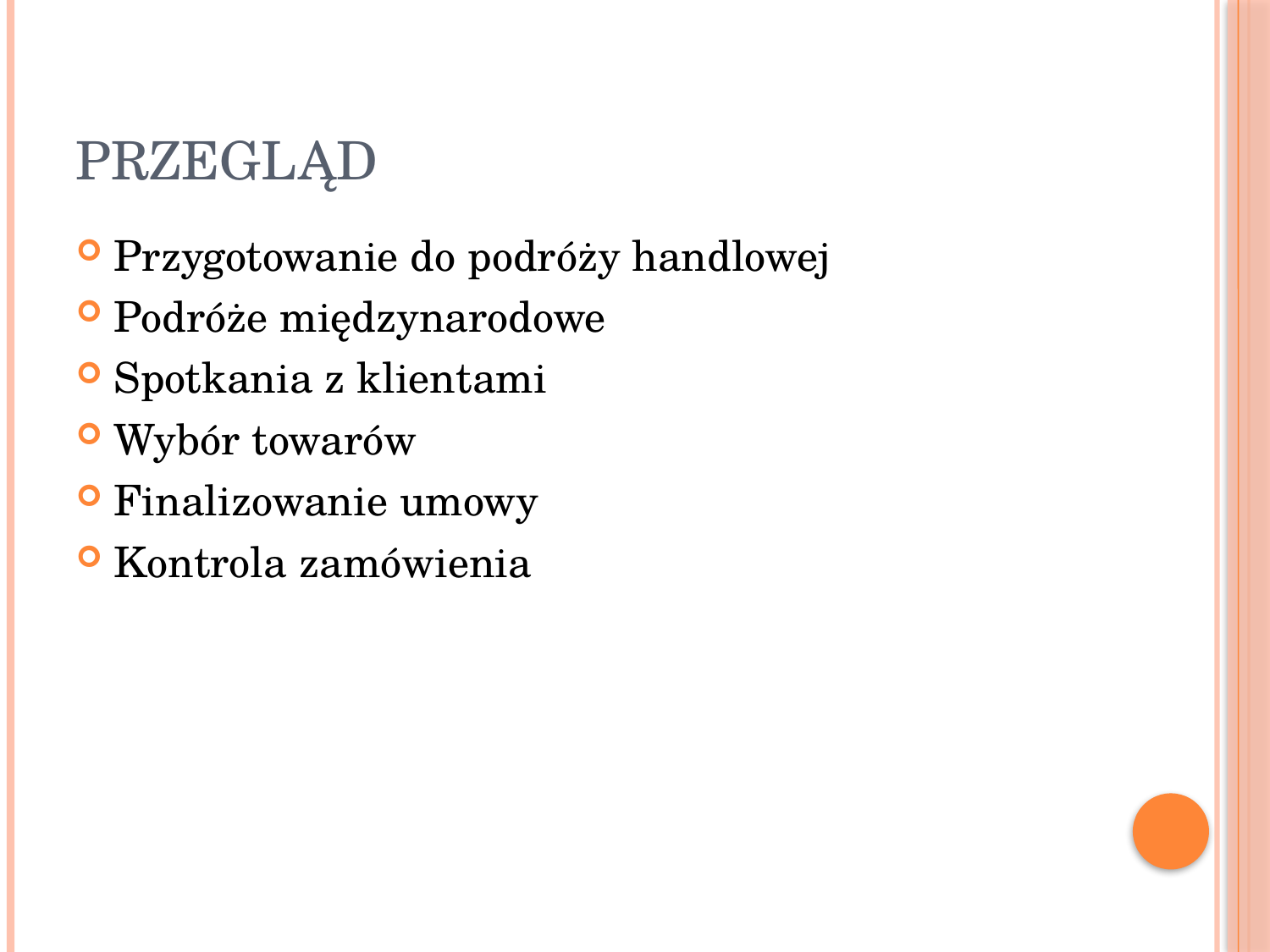

# przegląd
Przygotowanie do podróży handlowej
Podróże międzynarodowe
Spotkania z klientami
Wybór towarów
Finalizowanie umowy
Kontrola zamówienia